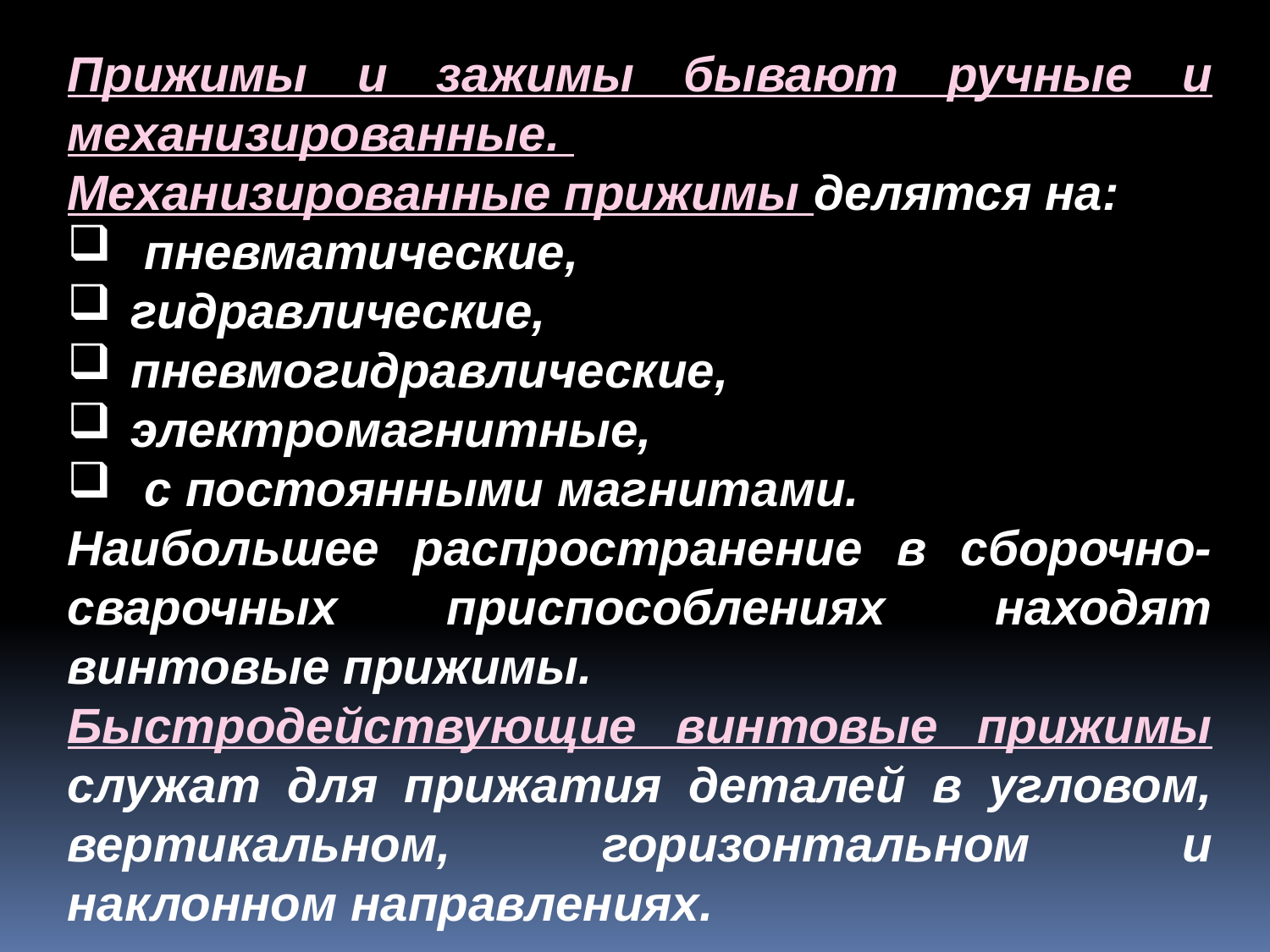

Прижимы и зажимы бывают ручные и механизированные.
Механизированные прижимы делятся на:
 пневматические,
гидравлические,
пневмогидравлические,
электромагнитные,
 с постоянными магнитами.
Наибольшее распространение в сборочно-сварочных приспособлениях находят винтовые прижимы.
Быстродействующие винтовые прижимы служат для прижатия деталей в угловом, вертикальном, горизонтальном и наклонном направлениях.